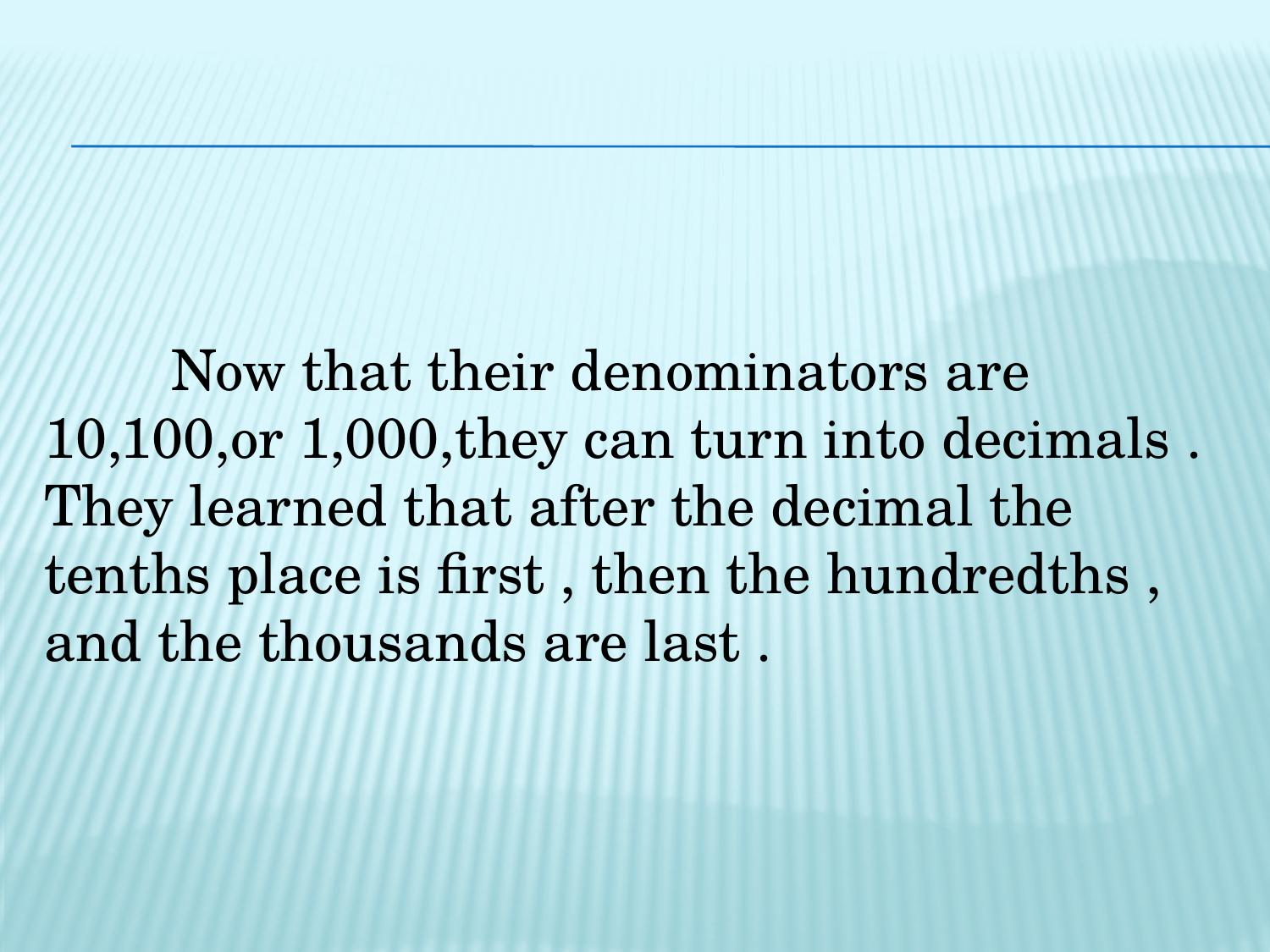

#
	Now that their denominators are 10,100,or 1,000,they can turn into decimals . They learned that after the decimal the tenths place is first , then the hundredths , and the thousands are last .